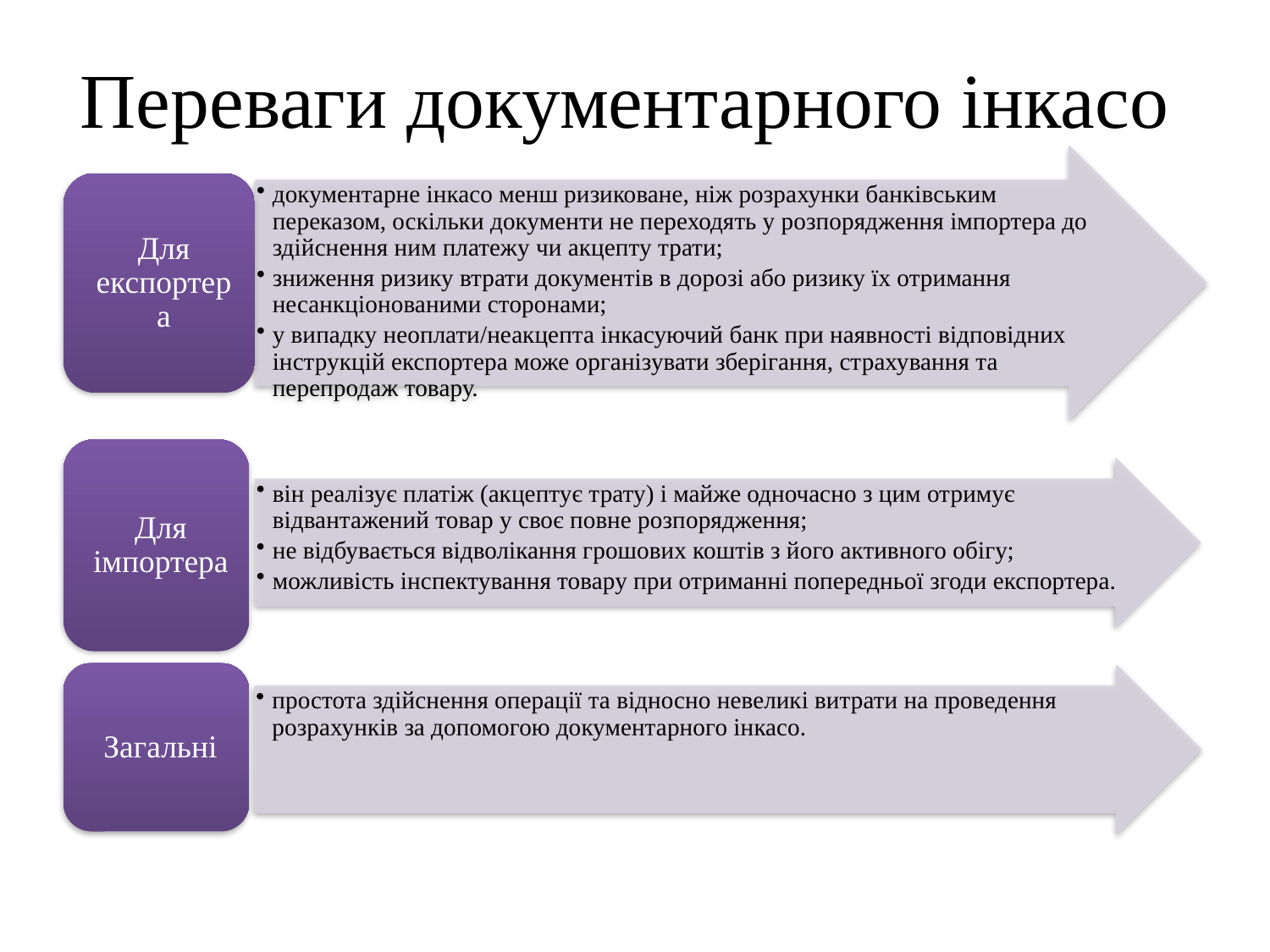

# Переваги документарного інкасо
документарне інкасо менш ризиковане, ніж розрахунки банківським переказом, оскільки документи не переходять у розпорядження імпортера до здійснення ним платежу чи акцепту трати;
зниження ризику втрати документів в дорозі або ризику їх отримання несанкціонованими сторонами;
у випадку неоплати/неакцепта інкасуючий банк при наявності відповідних інструкцій експортера може організувати зберігання, страхування та перепродаж товару.
Для експортера
він реалізує платіж (акцептує трату) і майже одночасно з цим отримує відвантажений товар у своє повне розпорядження;
не відбувається відволікання грошових коштів з його активного обігу;
можливість інспектування товару при отриманні попередньої згоди експортера.
Для імпортера
простота здійснення операції та відносно невеликі витрати на проведення розрахунків за допомогою документарного інкасо.
Загальні